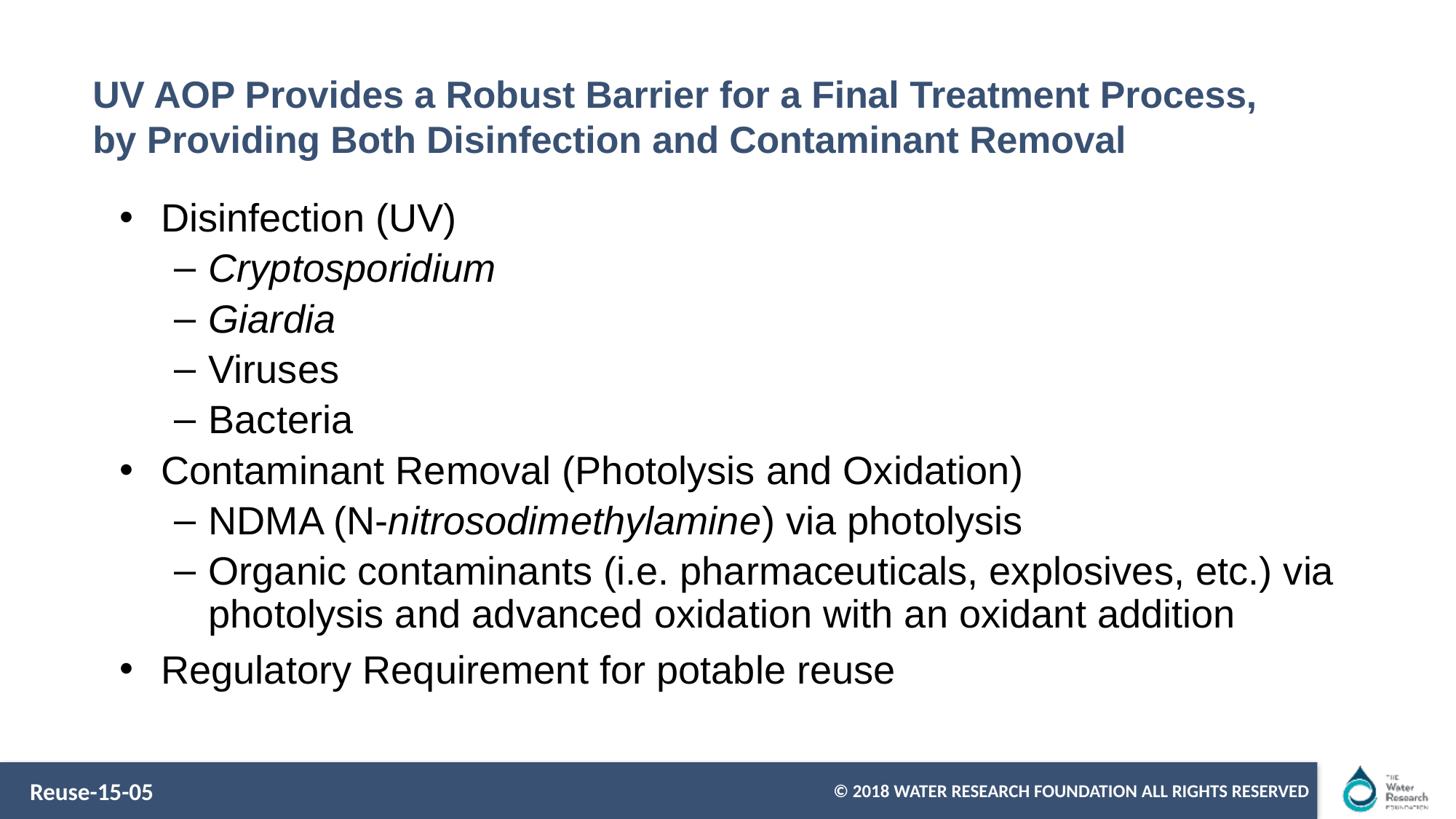

# UV AOP Provides a Robust Barrier for a Final Treatment Process, by Providing Both Disinfection and Contaminant Removal
Disinfection (UV)
Cryptosporidium
Giardia
Viruses
Bacteria
Contaminant Removal (Photolysis and Oxidation)
NDMA (N-nitrosodimethylamine) via photolysis
Organic contaminants (i.e. pharmaceuticals, explosives, etc.) via photolysis and advanced oxidation with an oxidant addition
Regulatory Requirement for potable reuse